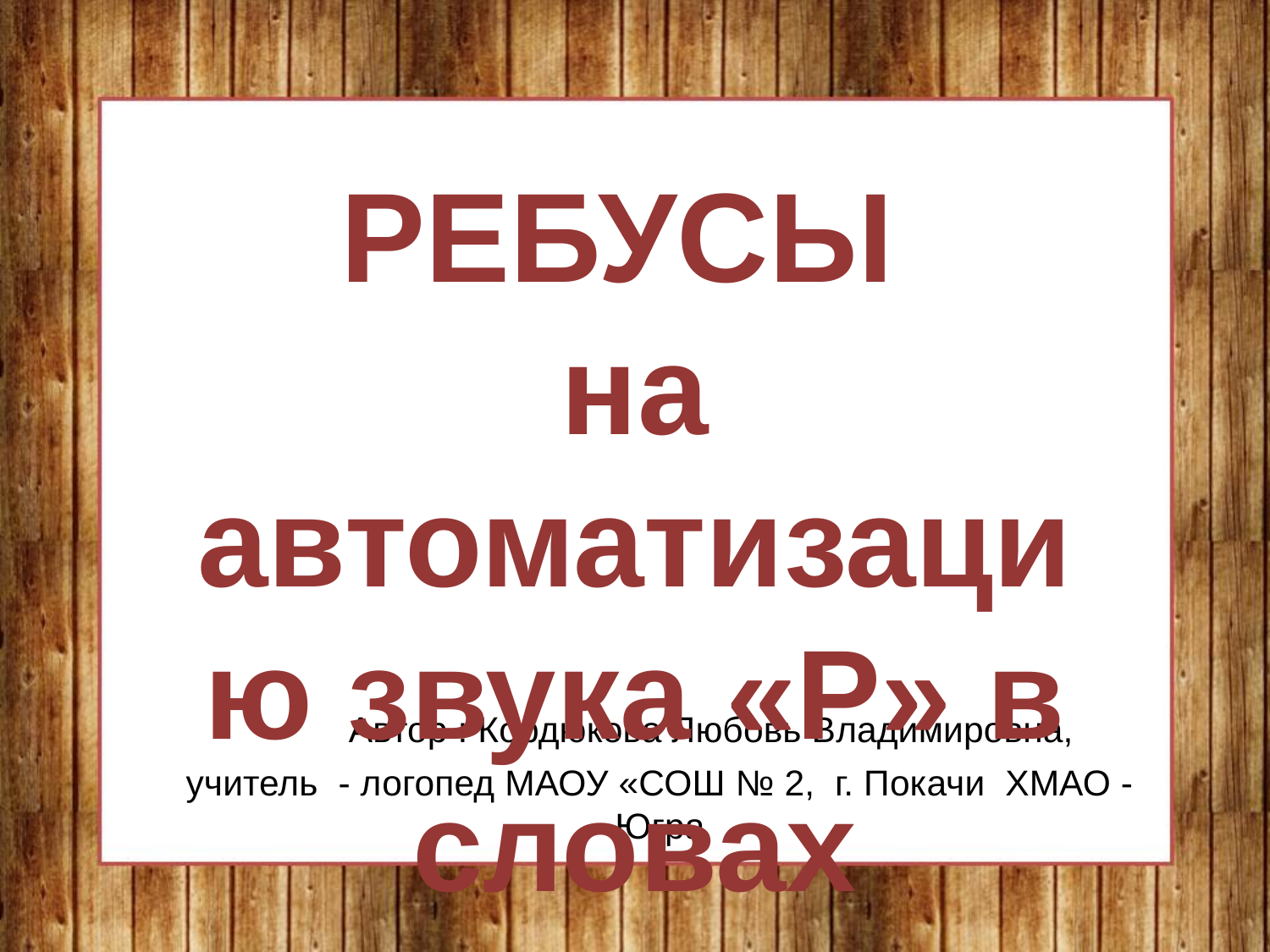

РЕБУСЫ
на автоматизацию звука «Р» в словах

	Автор : Кордюкова Любовь Владимировна,
учитель  - логопед МАОУ «СОШ № 2,  г. Покачи  ХМАО - Югра